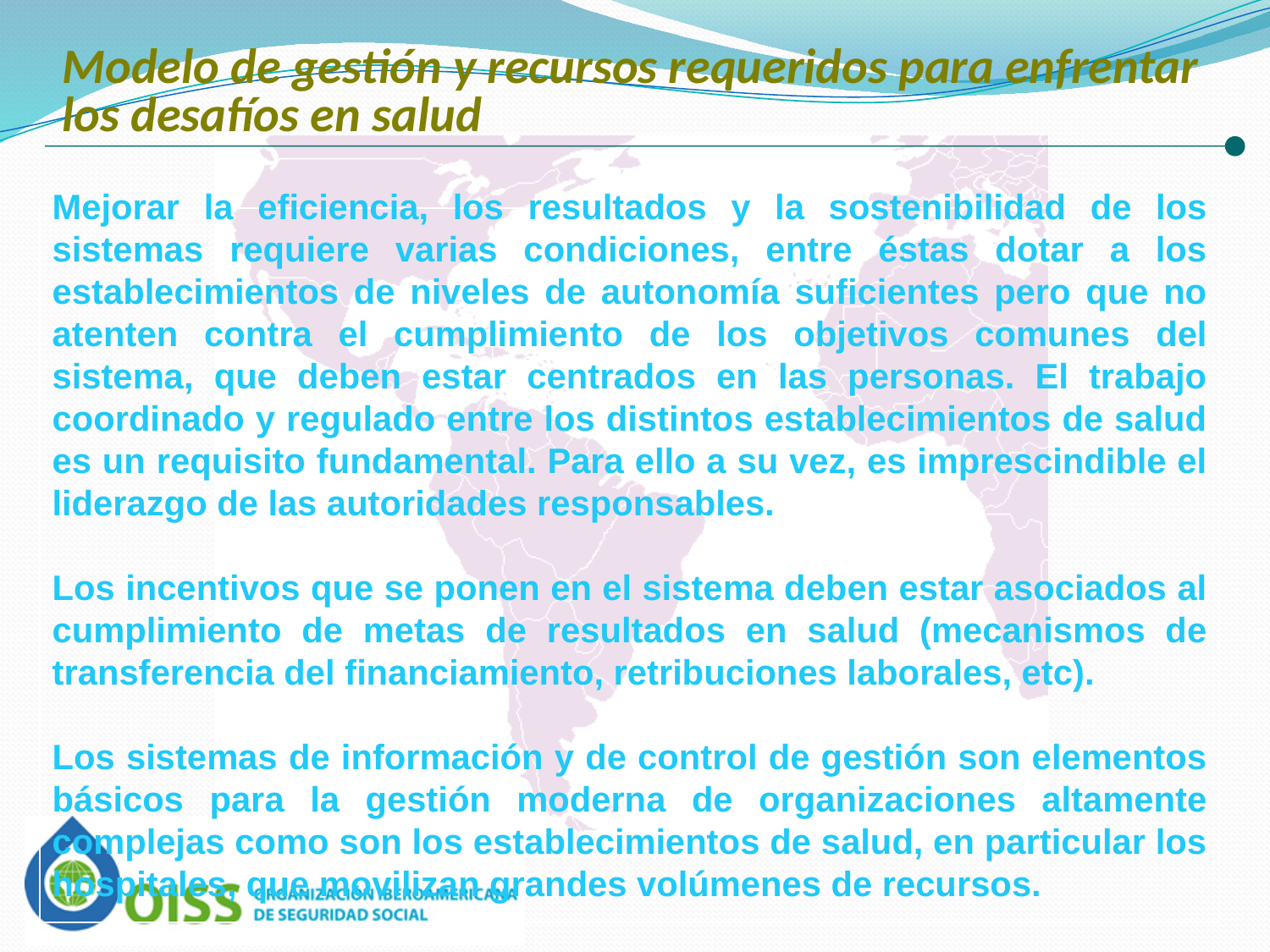

Modelo de gestión y recursos requeridos para enfrentar los desafíos en salud

Mejorar la eficiencia, los resultados y la sostenibilidad de los sistemas requiere varias condiciones, entre éstas dotar a los establecimientos de niveles de autonomía suficientes pero que no atenten contra el cumplimiento de los objetivos comunes del sistema, que deben estar centrados en las personas. El trabajo coordinado y regulado entre los distintos establecimientos de salud es un requisito fundamental. Para ello a su vez, es imprescindible el liderazgo de las autoridades responsables.

Los incentivos que se ponen en el sistema deben estar asociados al cumplimiento de metas de resultados en salud (mecanismos de transferencia del financiamiento, retribuciones laborales, etc).

Los sistemas de información y de control de gestión son elementos básicos para la gestión moderna de organizaciones altamente complejas como son los establecimientos de salud, en particular los hospitales, que movilizan grandes volúmenes de recursos.